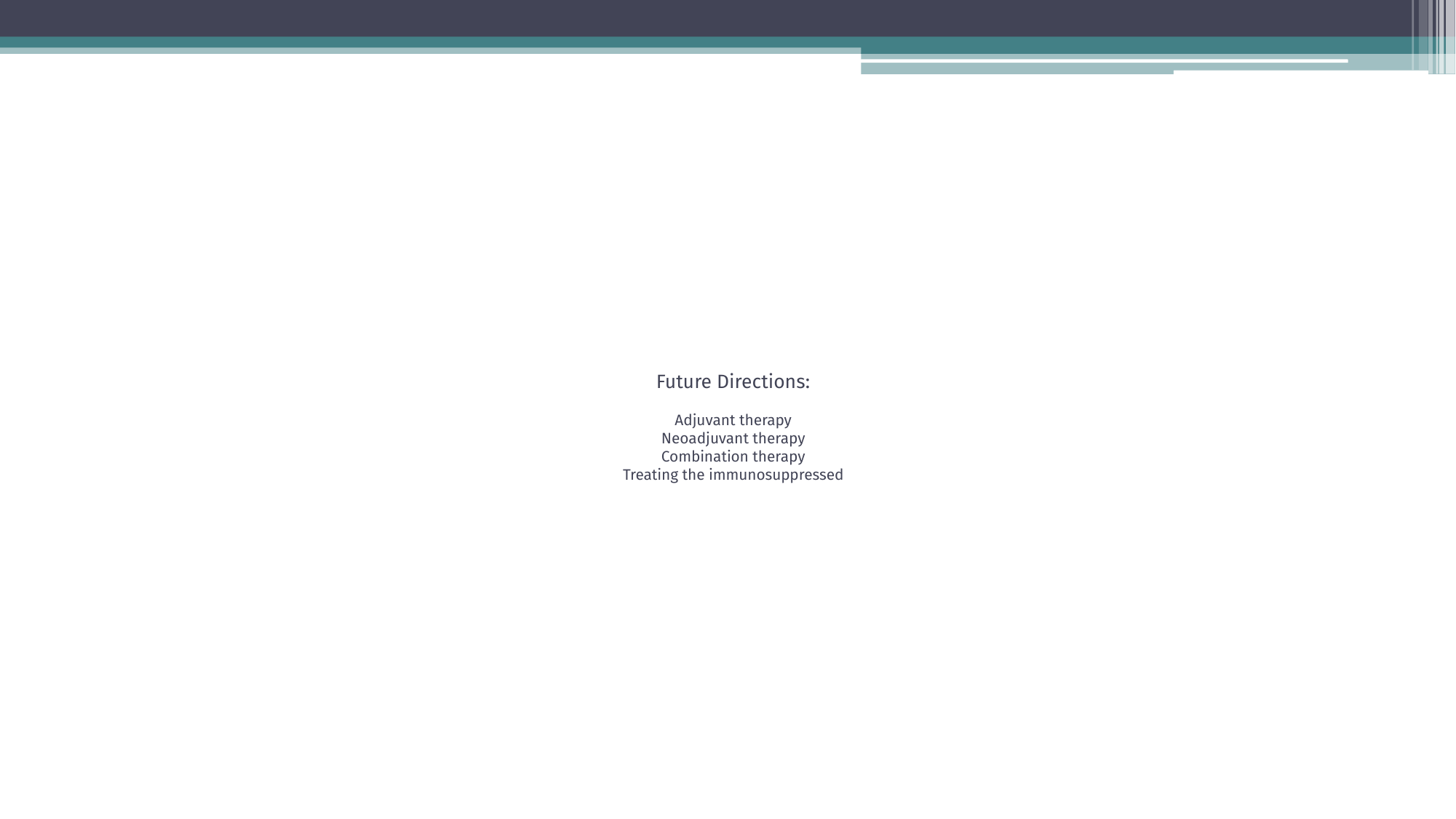

# Future Directions: Adjuvant therapy Neoadjuvant therapy Combination therapy Treating the immunosuppressed